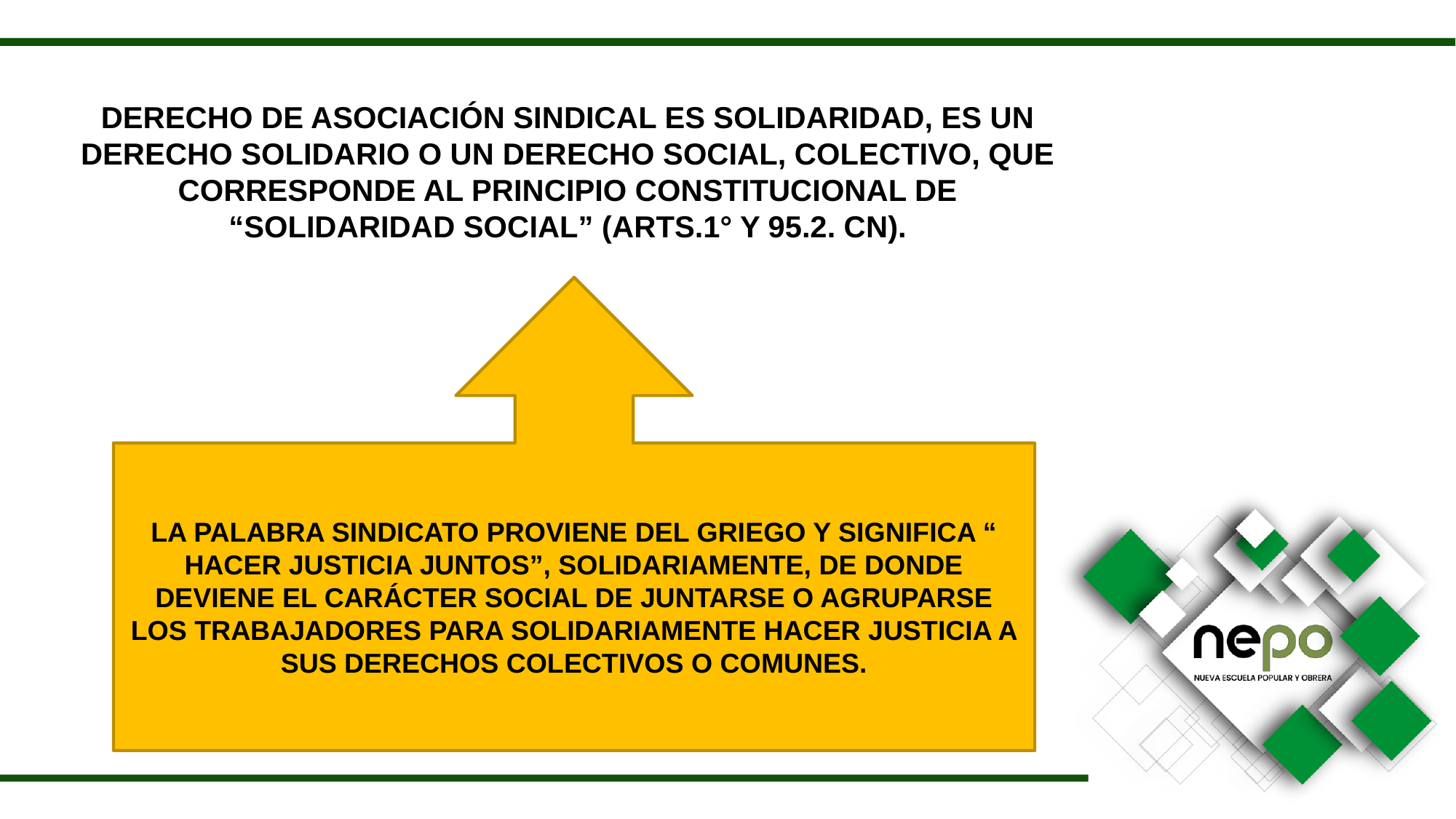

DERECHO DE ASOCIACIÓN SINDICAL ES SOLIDARIDAD, ES UN DERECHO SOLIDARIO O UN DERECHO SOCIAL, COLECTIVO, QUE CORRESPONDE AL PRINCIPIO CONSTITUCIONAL DE “SOLIDARIDAD SOCIAL” (ARTS.1° Y 95.2. CN).
LA PALABRA SINDICATO PROVIENE DEL GRIEGO Y SIGNIFICA “ HACER JUSTICIA JUNTOS”, SOLIDARIAMENTE, DE DONDE DEVIENE EL CARÁCTER SOCIAL DE JUNTARSE O AGRUPARSE LOS TRABAJADORES PARA SOLIDARIAMENTE HACER JUSTICIA A SUS DERECHOS COLECTIVOS O COMUNES.